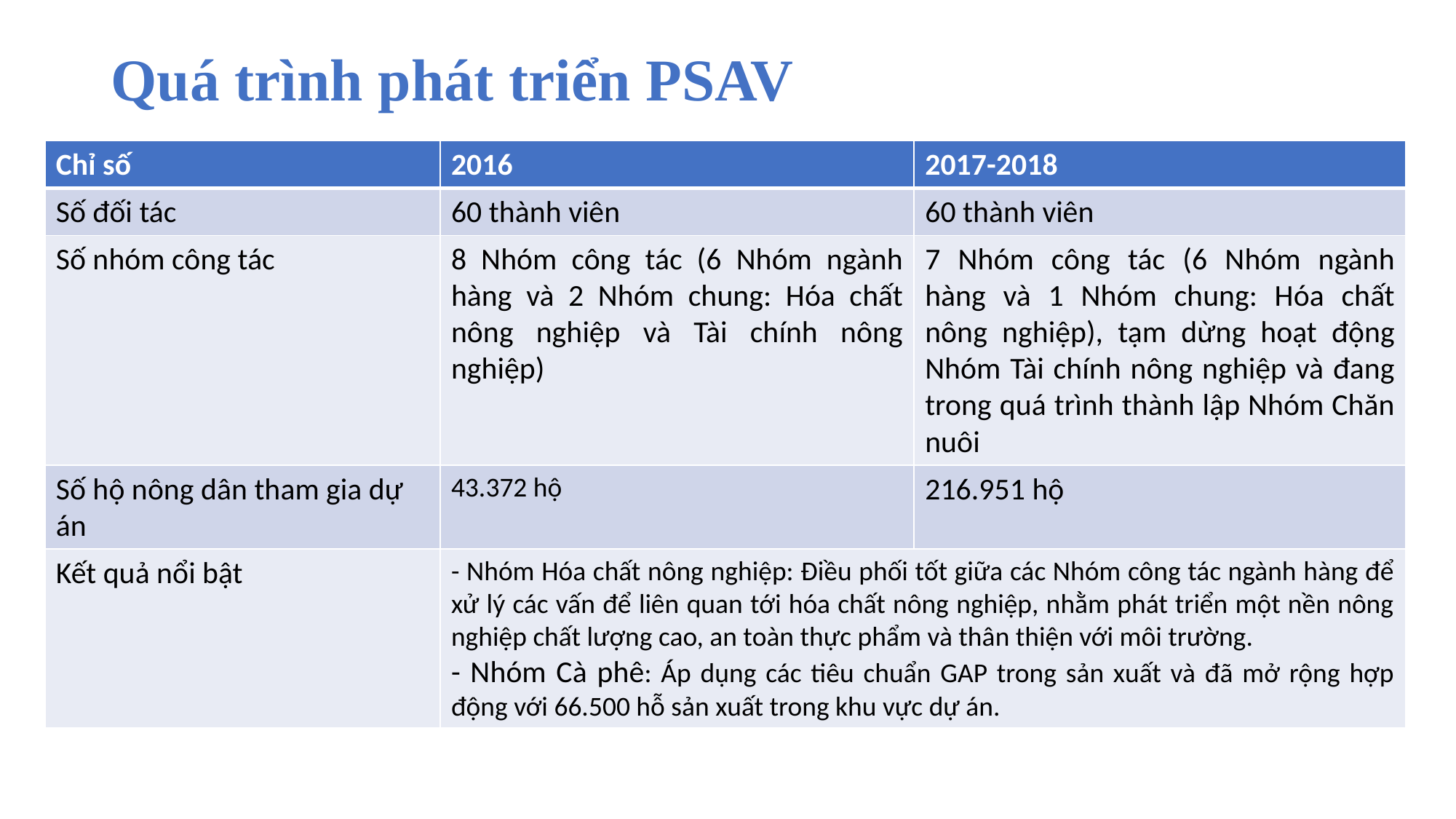

# Quá trình phát triển PSAV
| Chỉ số | 2016 | 2017-2018 |
| --- | --- | --- |
| Số đối tác | 60 thành viên | 60 thành viên |
| Số nhóm công tác | 8 Nhóm công tác (6 Nhóm ngành hàng và 2 Nhóm chung: Hóa chất nông nghiệp và Tài chính nông nghiệp) | 7 Nhóm công tác (6 Nhóm ngành hàng và 1 Nhóm chung: Hóa chất nông nghiệp), tạm dừng hoạt động Nhóm Tài chính nông nghiệp và đang trong quá trình thành lập Nhóm Chăn nuôi |
| Số hộ nông dân tham gia dự án | 43.372 hộ | 216.951 hộ |
| Kết quả nổi bật | - Nhóm Hóa chất nông nghiệp: Điều phối tốt giữa các Nhóm công tác ngành hàng để xử lý các vấn để liên quan tới hóa chất nông nghiệp, nhằm phát triển một nền nông nghiệp chất lượng cao, an toàn thực phẩm và thân thiện với môi trường. - Nhóm Cà phê: Áp dụng các tiêu chuẩn GAP trong sản xuất và đã mở rộng hợp động với 66.500 hỗ sản xuất trong khu vực dự án. |  |